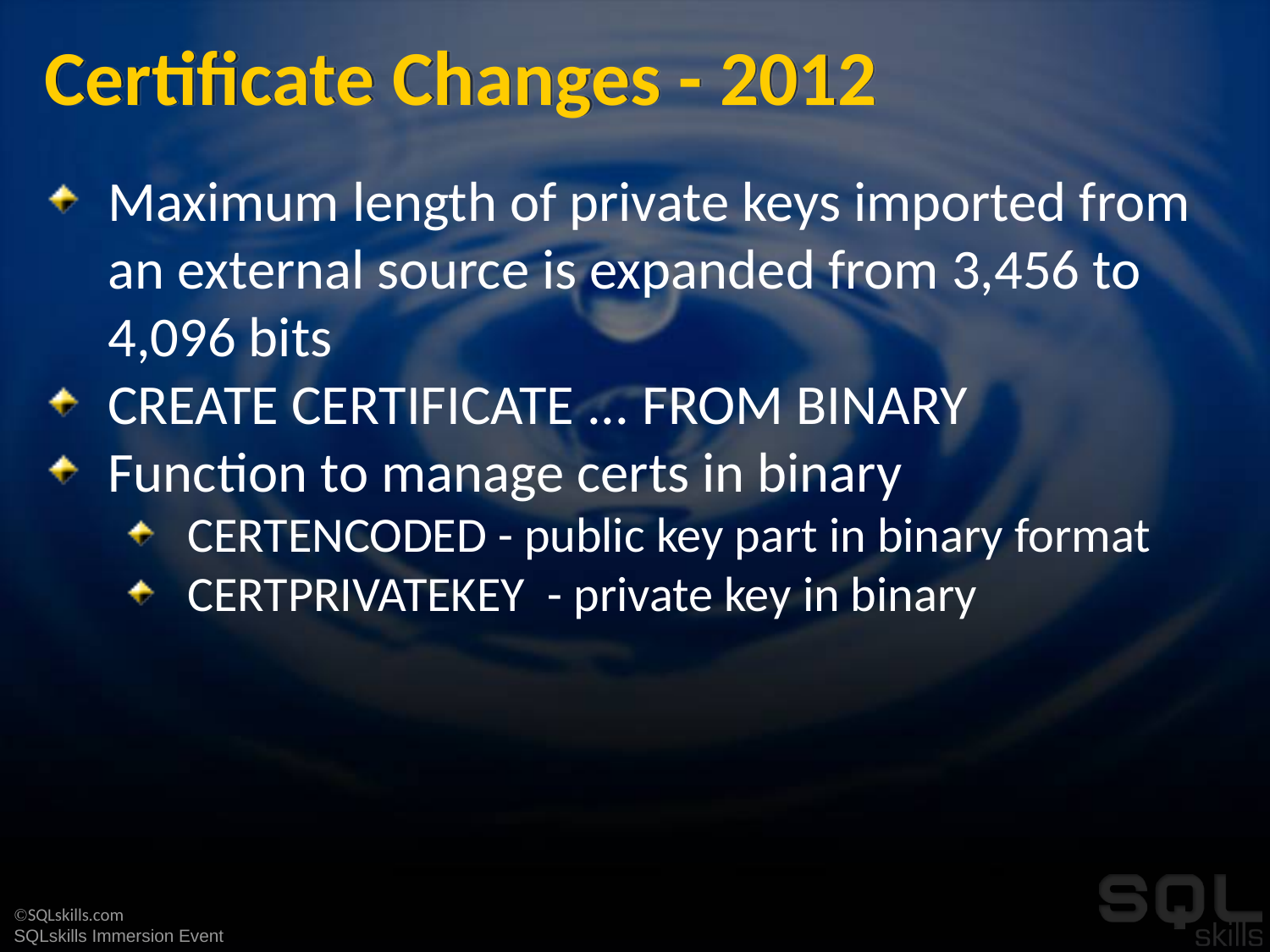

# Certificate Changes - 2012
Maximum length of private keys imported from an external source is expanded from 3,456 to 4,096 bits
CREATE CERTIFICATE ... FROM BINARY
Function to manage certs in binary
CERTENCODED - public key part in binary format
CERTPRIVATEKEY  - private key in binary